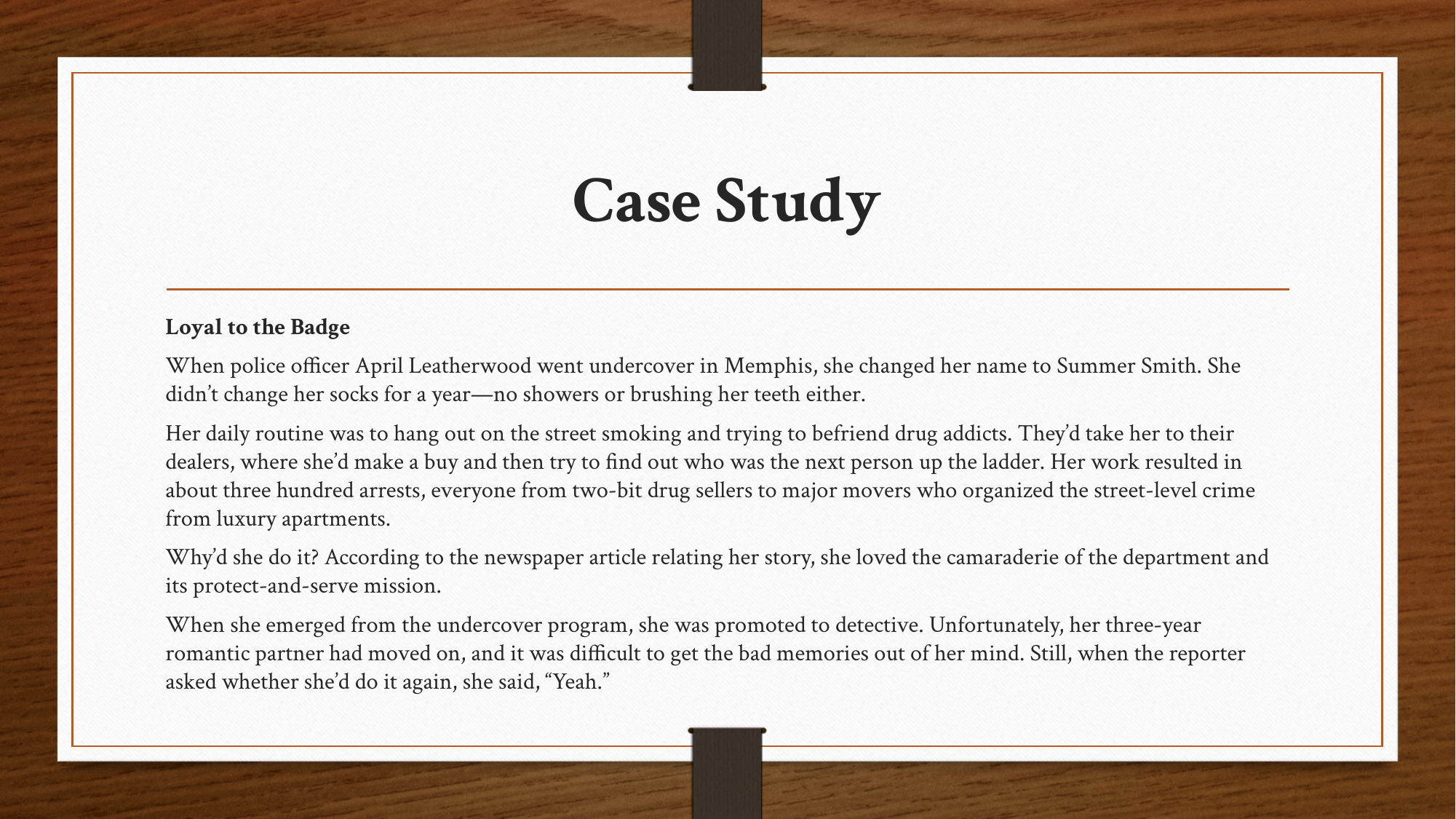

# Case Study
Loyal to the Badge
When police officer April Leatherwood went undercover in Memphis, she changed her name to Summer Smith. She didn’t change her socks for a year—no showers or brushing her teeth either.
Her daily routine was to hang out on the street smoking and trying to befriend drug addicts. They’d take her to their dealers, where she’d make a buy and then try to find out who was the next person up the ladder. Her work resulted in about three hundred arrests, everyone from two-bit drug sellers to major movers who organized the street-level crime from luxury apartments.
Why’d she do it? According to the newspaper article relating her story, she loved the camaraderie of the department and its protect-and-serve mission.
When she emerged from the undercover program, she was promoted to detective. Unfortunately, her three-year romantic partner had moved on, and it was difficult to get the bad memories out of her mind. Still, when the reporter asked whether she’d do it again, she said, “Yeah.”